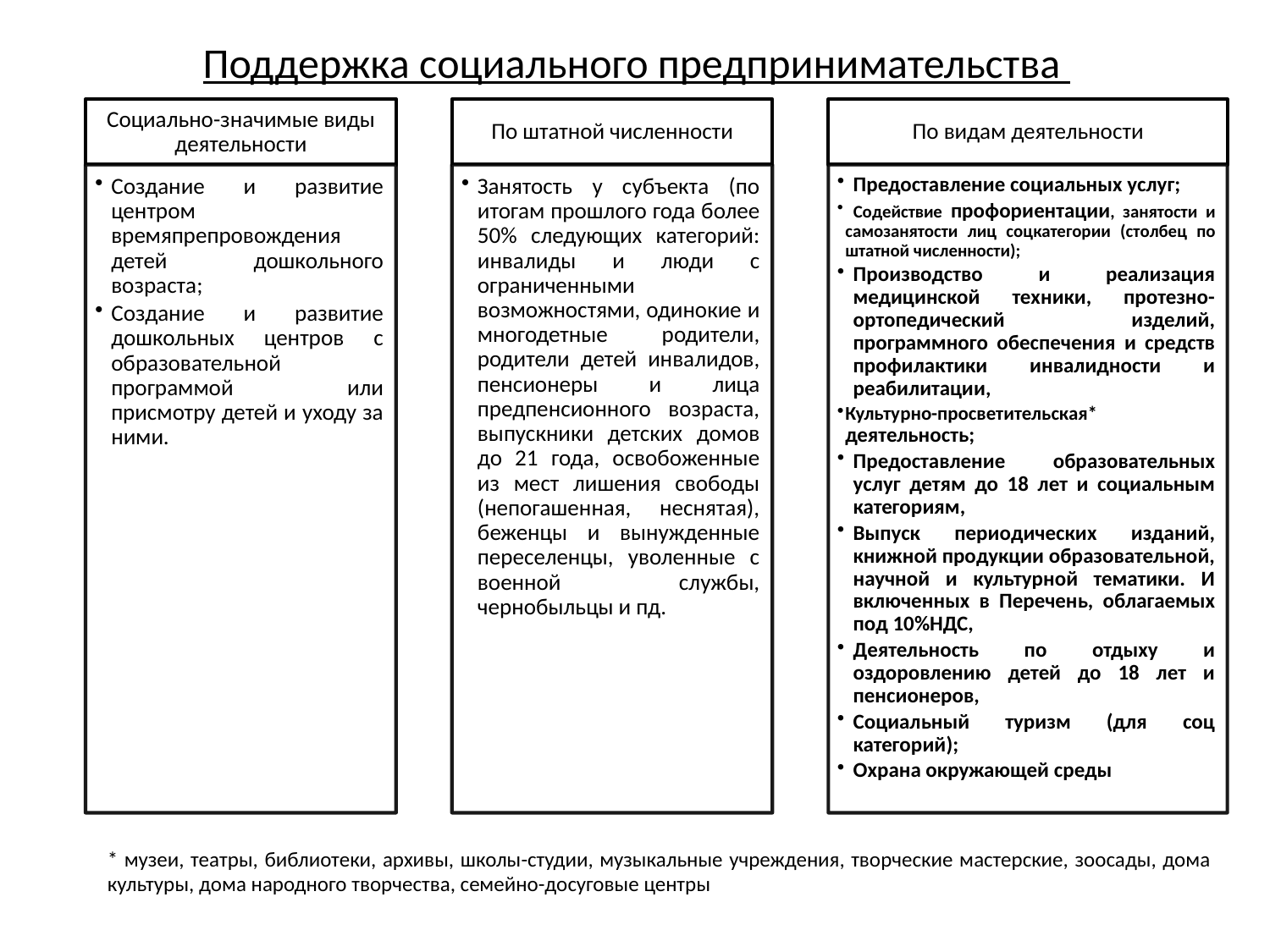

# Поддержка социального предпринимательства
Социально-значимые виды деятельности
Создание и развитие центром времяпрепровождения детей дошкольного возраста;
Создание и развитие дошкольных центров с образовательной программой или присмотру детей и уходу за ними.
По штатной численности
Занятость у субъекта (по итогам прошлого года более 50% следующих категорий: инвалиды и люди с ограниченными возможностями, одинокие и многодетные родители, родители детей инвалидов, пенсионеры и лица предпенсионного возраста, выпускники детских домов до 21 года, освобоженные из мест лишения свободы (непогашенная, неснятая), беженцы и вынужденные переселенцы, уволенные с военной службы, чернобыльцы и пд.
По видам деятельности
Предоставление социальных услуг;
 Содействие профориентации, занятости и самозанятости лиц соцкатегории (столбец по штатной численности);
Производство и реализация медицинской техники, протезно-ортопедический изделий, программного обеспечения и средств профилактики инвалидности и реабилитации,
Культурно-просветительская* деятельность;
Предоставление образовательных услуг детям до 18 лет и социальным категориям,
Выпуск периодических изданий, книжной продукции образовательной, научной и культурной тематики. И включенных в Перечень, облагаемых под 10%НДС,
Деятельность по отдыху и оздоровлению детей до 18 лет и пенсионеров,
Социальный туризм (для соц категорий);
Охрана окружающей среды
* музеи, театры, библиотеки, архивы, школы-студии, музыкальные учреждения, творческие мастерские, зоосады, дома культуры, дома народного творчества, семейно-досуговые центры